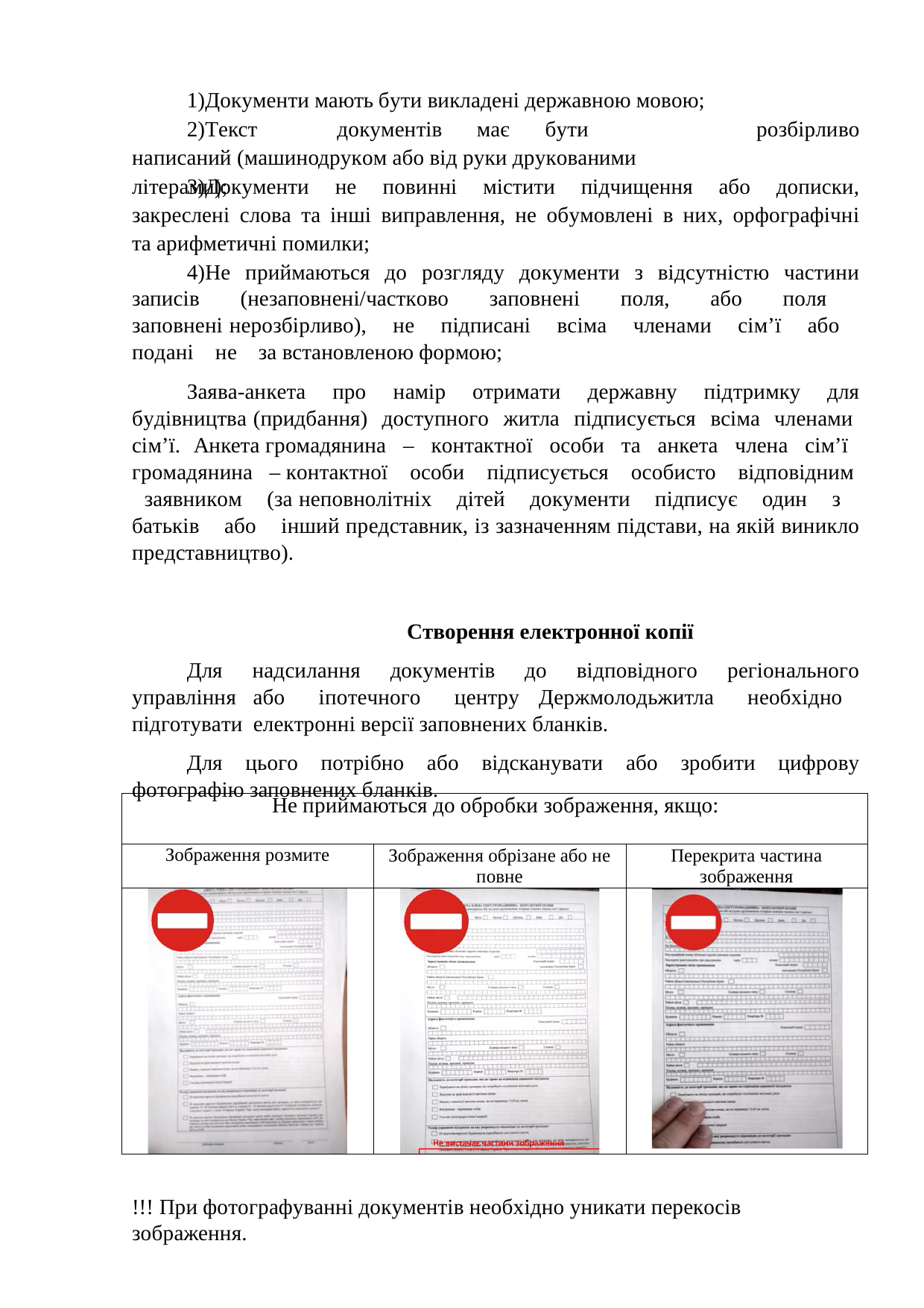

Документи мають бути викладені державною мовою;
Текст	документів	має	бути	написаний (машинодруком або від руки друкованими літерами);
розбірливо
Документи    не    повинні    містити    підчищення    або    дописки, закреслені слова та інші виправлення, не обумовлені в них, орфографічні та арифметичні помилки;
Не  приймаються  до  розгляду  документи  з  відсутністю  частини записів     (незаповнені/частково     заповнені     поля,     або     поля     заповнені нерозбірливо),    не    підписані    всіма    членами    сім’ї    або    подані    не    за встановленою формою;
Заява-анкета про намір отримати державну підтримку для будівництва (придбання)  доступного  житла  підписується  всіма  членами  сім’ї.  Анкета громадянина   –   контактної   особи   та   анкета   члена   сім’ї   громадянина   – контактної    особи    підписується    особисто    відповідним    заявником    (за неповнолітніх    дітей    документи    підписує    один    з    батьків    або    інший представник, із зазначенням підстави, на якій виникло представництво).

Створення електронної копії
Для надсилання документів до відповідного регіонального управління або  іпотечного  центру Держмолодьжитла  необхідно  підготувати  електронні версії заповнених бланків.
Для цього потрібно або відсканувати або зробити цифрову фотографію заповнених бланків.
| Не приймаються до обробки зображення, якщо: |  |  |
| --- | --- | --- |
| Зображення розмите | Зображення обрізане або не повне | Перекрита частина зображення |
|  |  |  |

!!! При фотографуванні документів необхідно уникати перекосів зображення.